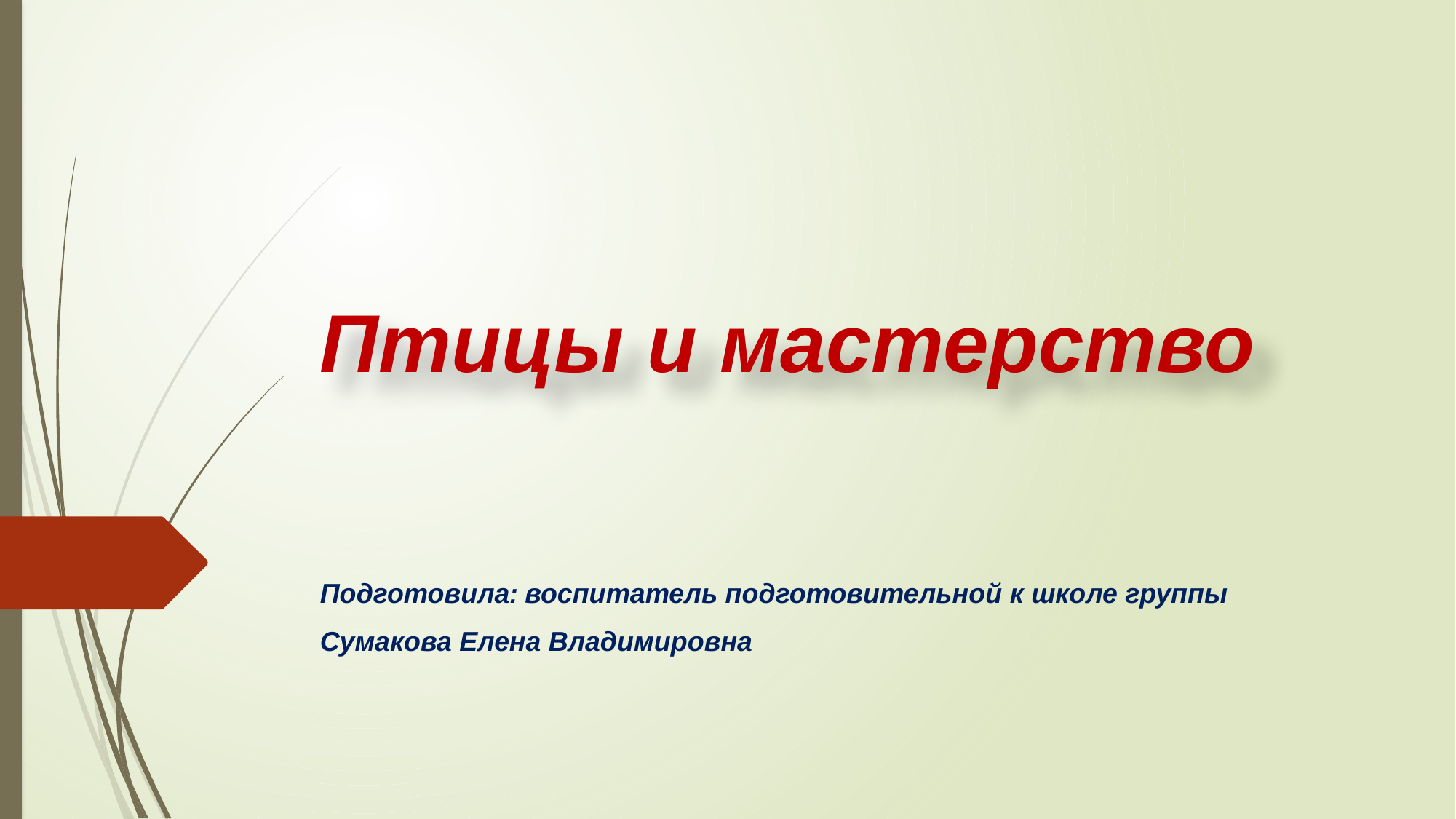

# Птицы и мастерство
Подготовила: воспитатель подготовительной к школе группы
Сумакова Елена Владимировна